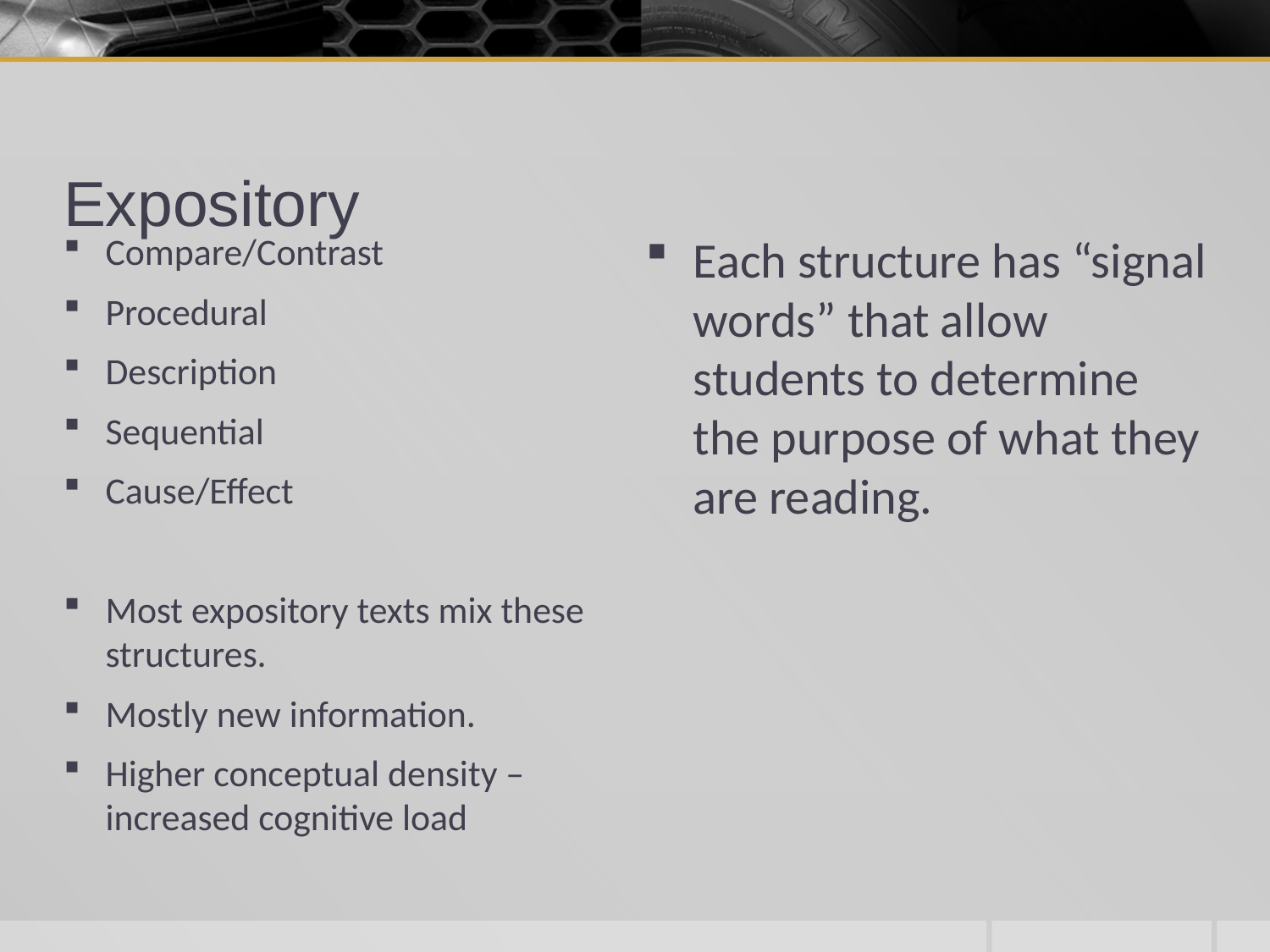

# Expository
Compare/Contrast
Procedural
Description
Sequential
Cause/Effect

Most expository texts mix these structures.
Mostly new information.
Higher conceptual density – increased cognitive load
Each structure has “signal words” that allow students to determine the purpose of what they are reading.